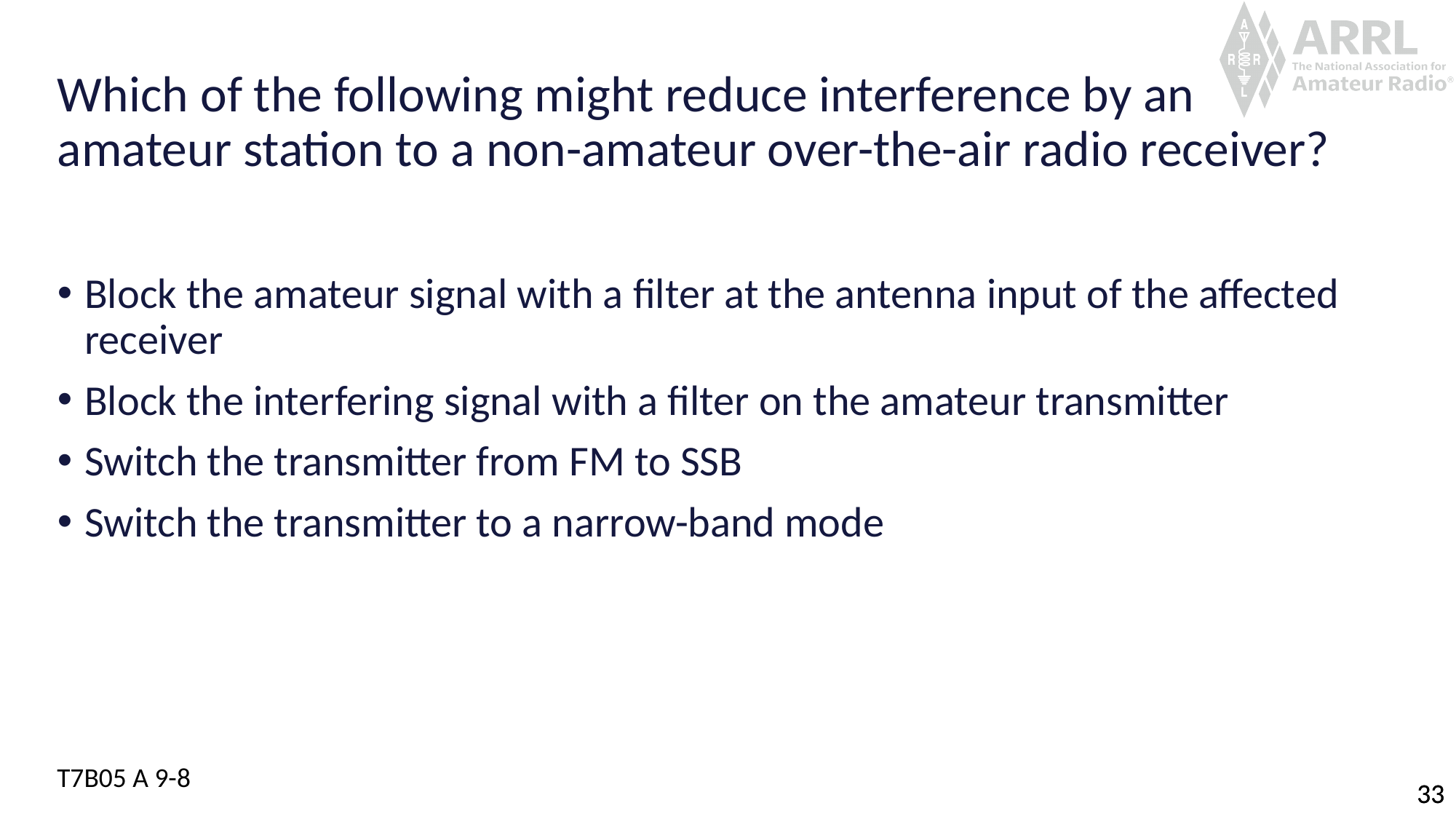

# Which of the following might reduce interference by an amateur station to a non-amateur over-the-air radio receiver?
Block the amateur signal with a filter at the antenna input of the affected receiver
Block the interfering signal with a filter on the amateur transmitter
Switch the transmitter from FM to SSB
Switch the transmitter to a narrow-band mode
T7B05 A 9-8